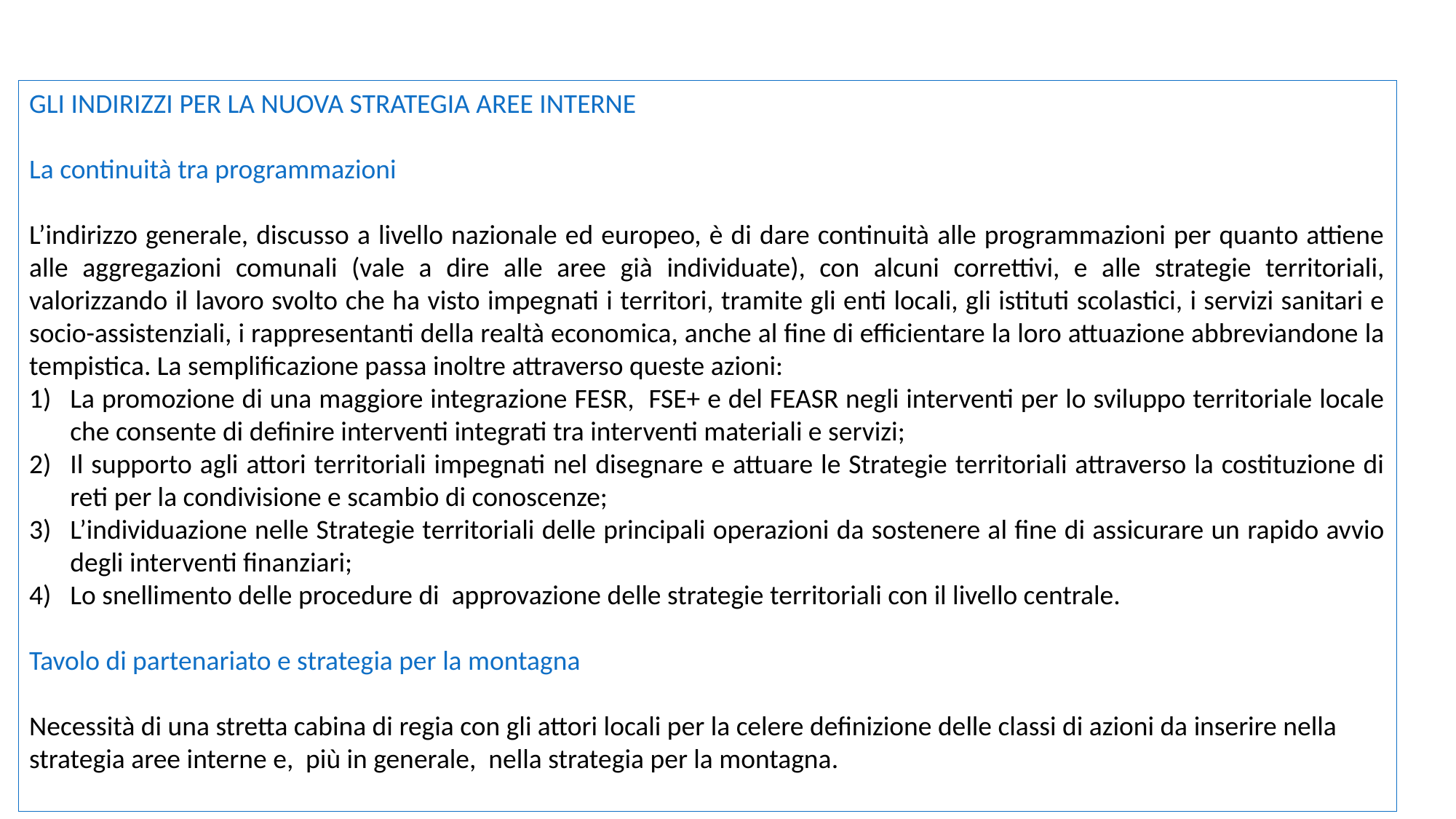

GLI INDIRIZZI PER LA NUOVA STRATEGIA AREE INTERNE

La continuità tra programmazioni

L’indirizzo generale, discusso a livello nazionale ed europeo, è di dare continuità alle programmazioni per quanto attiene alle aggregazioni comunali (vale a dire alle aree già individuate), con alcuni correttivi, e alle strategie territoriali, valorizzando il lavoro svolto che ha visto impegnati i territori, tramite gli enti locali, gli istituti scolastici, i servizi sanitari e socio-assistenziali, i rappresentanti della realtà economica, anche al fine di efficientare la loro attuazione abbreviandone la tempistica. La semplificazione passa inoltre attraverso queste azioni:
La promozione di una maggiore integrazione FESR,  FSE+ e del FEASR negli interventi per lo sviluppo territoriale locale che consente di definire interventi integrati tra interventi materiali e servizi;
Il supporto agli attori territoriali impegnati nel disegnare e attuare le Strategie territoriali attraverso la costituzione di reti per la condivisione e scambio di conoscenze;
L’individuazione nelle Strategie territoriali delle principali operazioni da sostenere al fine di assicurare un rapido avvio degli interventi finanziari;
Lo snellimento delle procedure di  approvazione delle strategie territoriali con il livello centrale.

Tavolo di partenariato e strategia per la montagna

Necessità di una stretta cabina di regia con gli attori locali per la celere definizione delle classi di azioni da inserire nella strategia aree interne e,  più in generale,  nella strategia per la montagna.